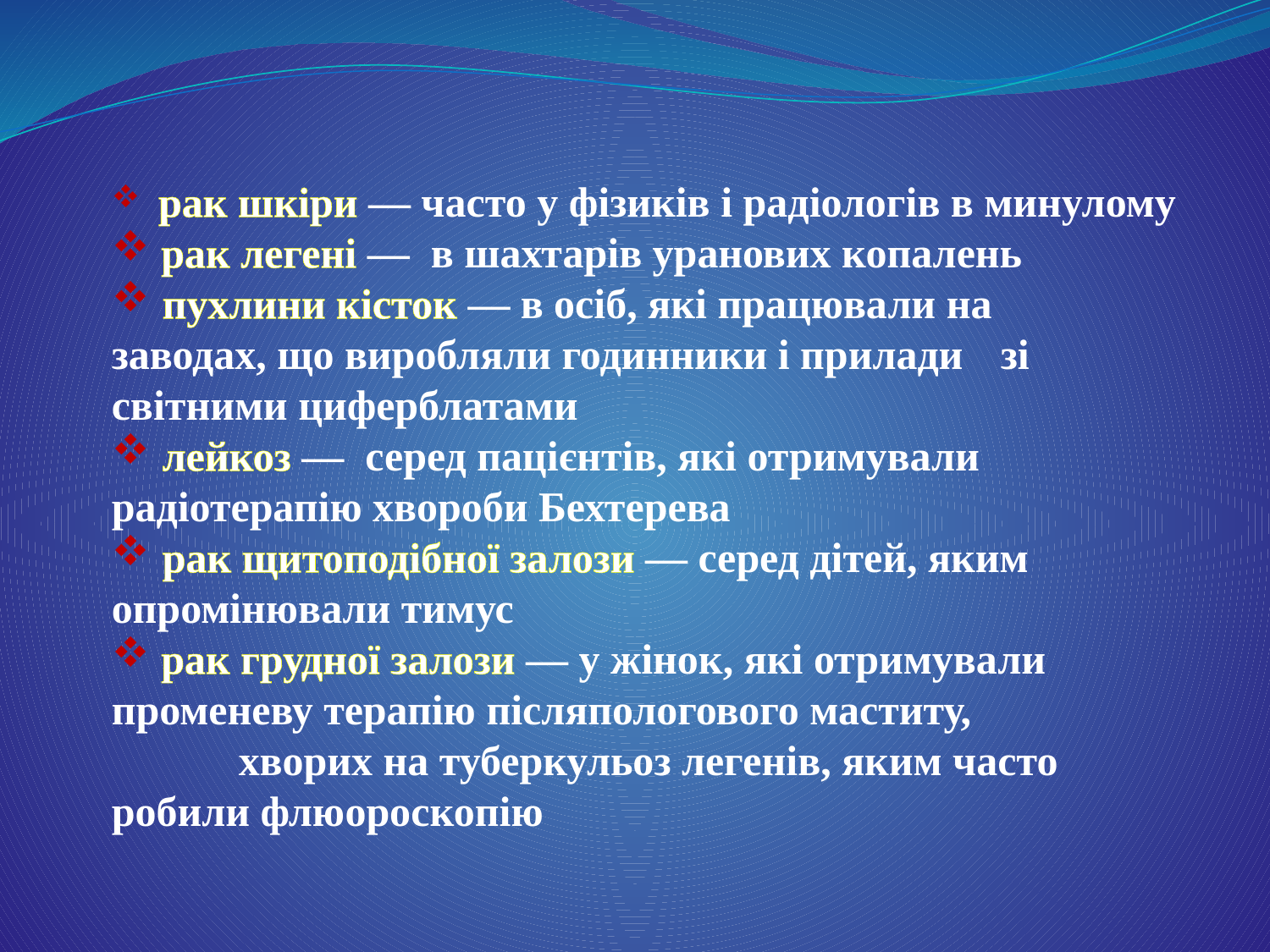

рак шкіри ― часто у фізиків і радіологів в минулому
 рак легені ―  в шахтарів уранових копалень
 пухлини кісток ― в осіб, які працювали на 	заводах, що виробляли годинники і прилади 	зі 	світними циферблатами
 лейкоз ―  серед пацієнтів, які отримували 	радіотерапію хвороби Бехтерева
 рак щитоподібної залози ― серед дітей, яким 	опромінювали тимус
 рак грудної залози ― у жінок, які отримували 	променеву терапію післяпологового маститу,
	хворих на туберкульоз легенів, яким часто 	робили флюороскопію